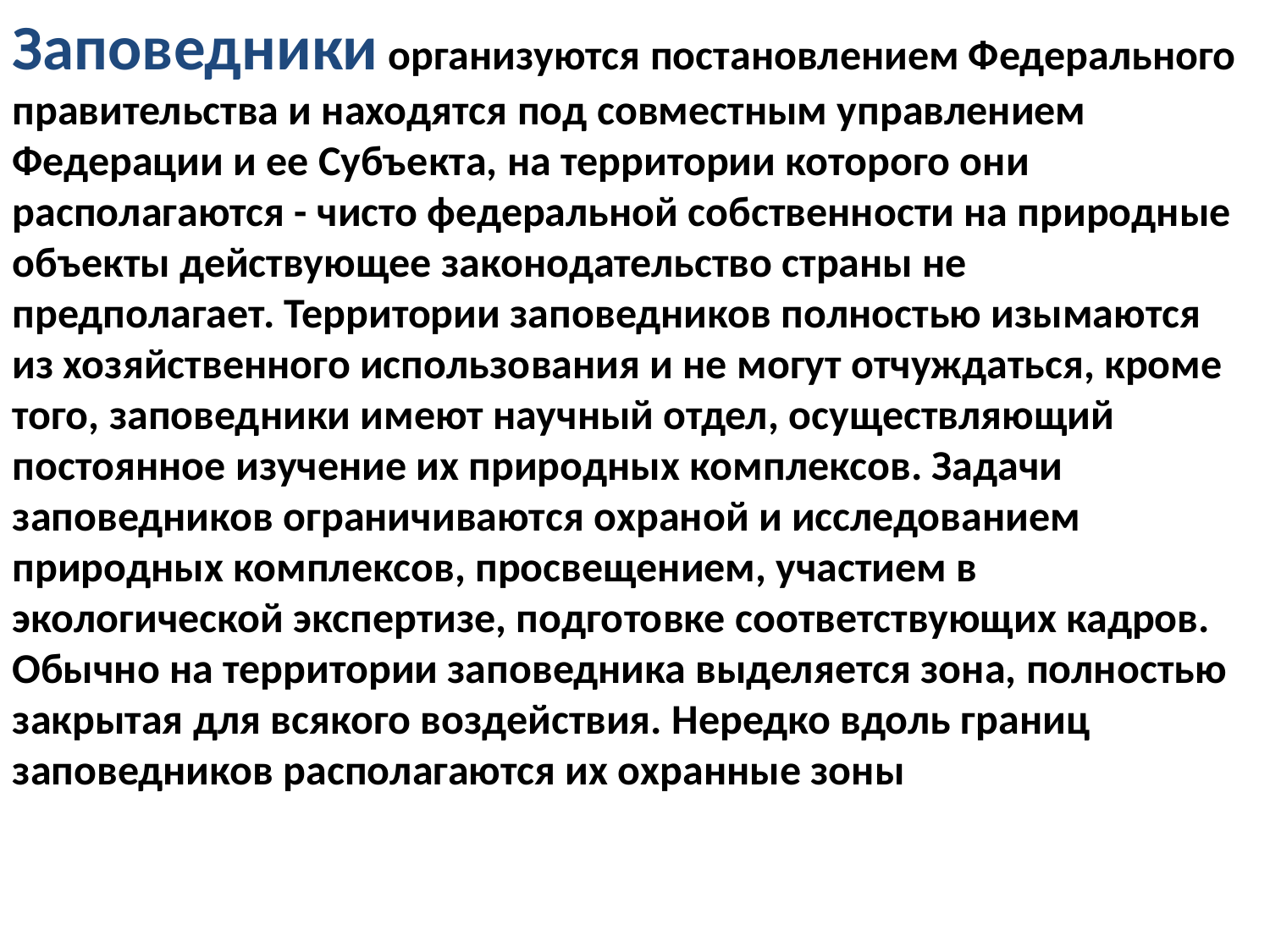

Заповедники организуются постановлением Федерального правительства и находятся под совместным управлением Федерации и ее Субъекта, на территории которого они располагаются - чисто федеральной собственности на природные объекты действующее законодательство страны не предполагает. Территории заповедников полностью изымаются из хозяйственного использования и не могут отчуждаться, кроме того, заповедники имеют научный отдел, осуществляющий постоянное изучение их природных комплексов. Задачи заповедников ограничиваются охраной и исследованием природных комплексов, просвещением, участием в экологической экспертизе, подготовке соответствующих кадров. Обычно на территории заповедника выделяется зона, полностью закрытая для всякого воздействия. Нередко вдоль границ заповедников располагаются их охранные зоны